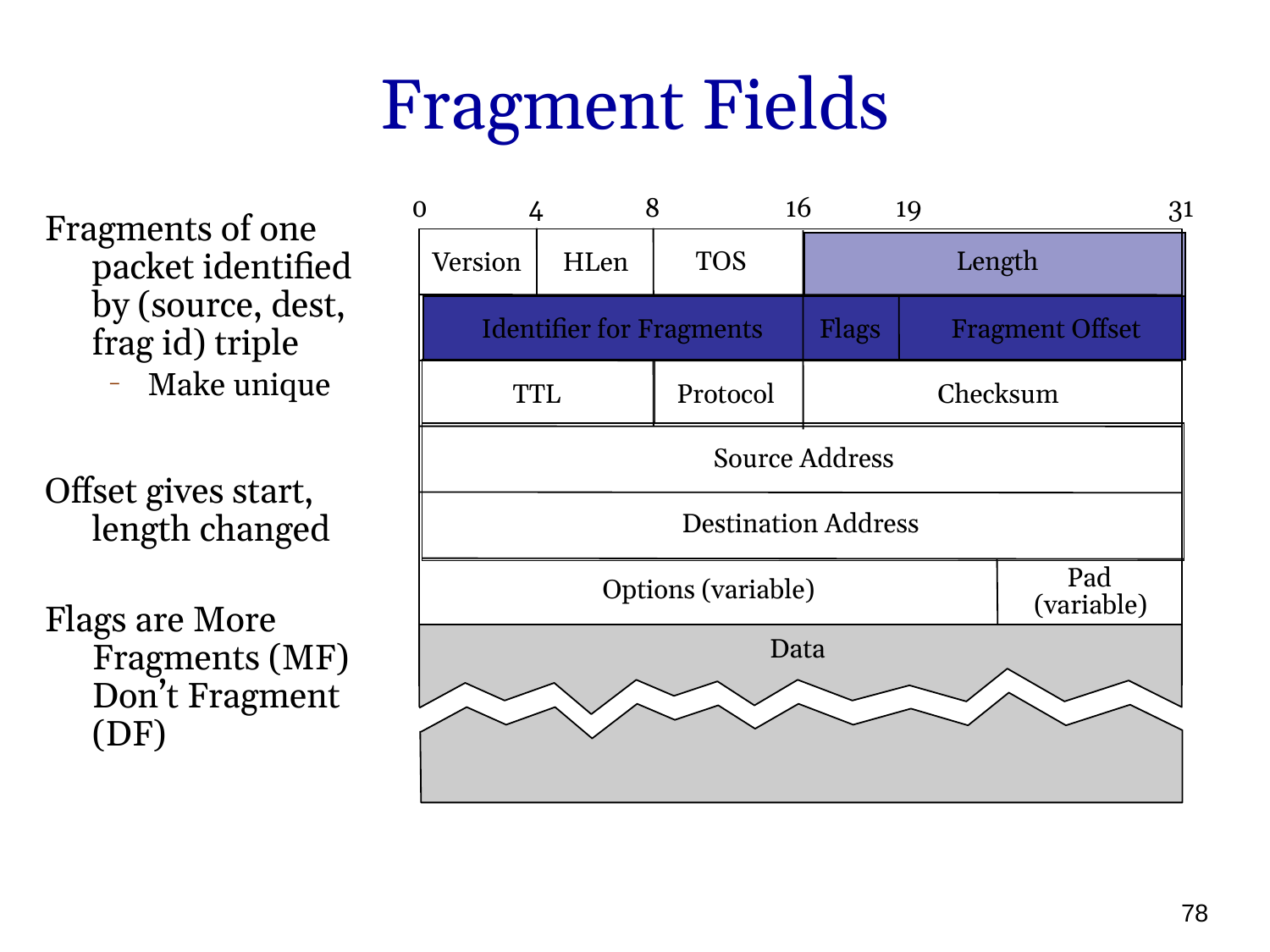

# Fragment Fields
0
4
8
16
19
31
Fragments of one packet identified by (source, dest, frag id) triple
Make unique

Offset gives start, length changed

Flags are More Fragments (MF) Don’t Fragment (DF)

TOS
Length
V
ersion
HLen

Identifier for Fragments
Flags
Fragment Offset

TTL
Protocol
Checksum

Source Address

Destination Address

Pad
Options (variable)
(variable)

Data

78